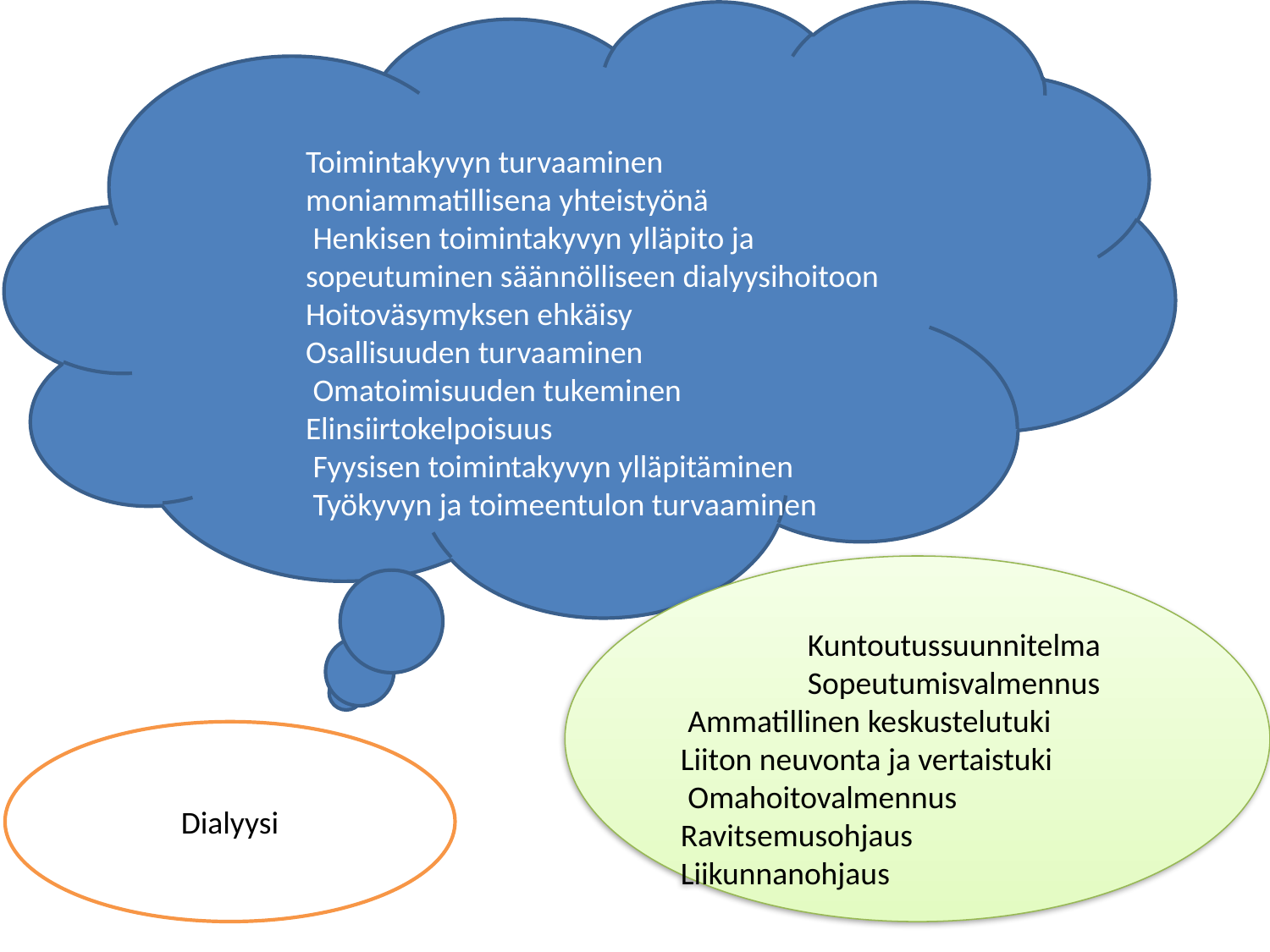

Toimintakyvyn turvaaminen
moniammatillisena yhteistyönä
 Henkisen toimintakyvyn ylläpito ja sopeutuminen säännölliseen dialyysihoitoon
Hoitoväsymyksen ehkäisy
Osallisuuden turvaaminen
 Omatoimisuuden tukeminen
Elinsiirtokelpoisuus
 Fyysisen toimintakyvyn ylläpitäminen
 Työkyvyn ja toimeentulon turvaaminen

	Kuntoutussuunnitelma
	Sopeutumisvalmennus
 Ammatillinen keskustelutuki
Liiton neuvonta ja vertaistuki
 Omahoitovalmennus
Ravitsemusohjaus
Liikunnanohjaus

Dialyysi